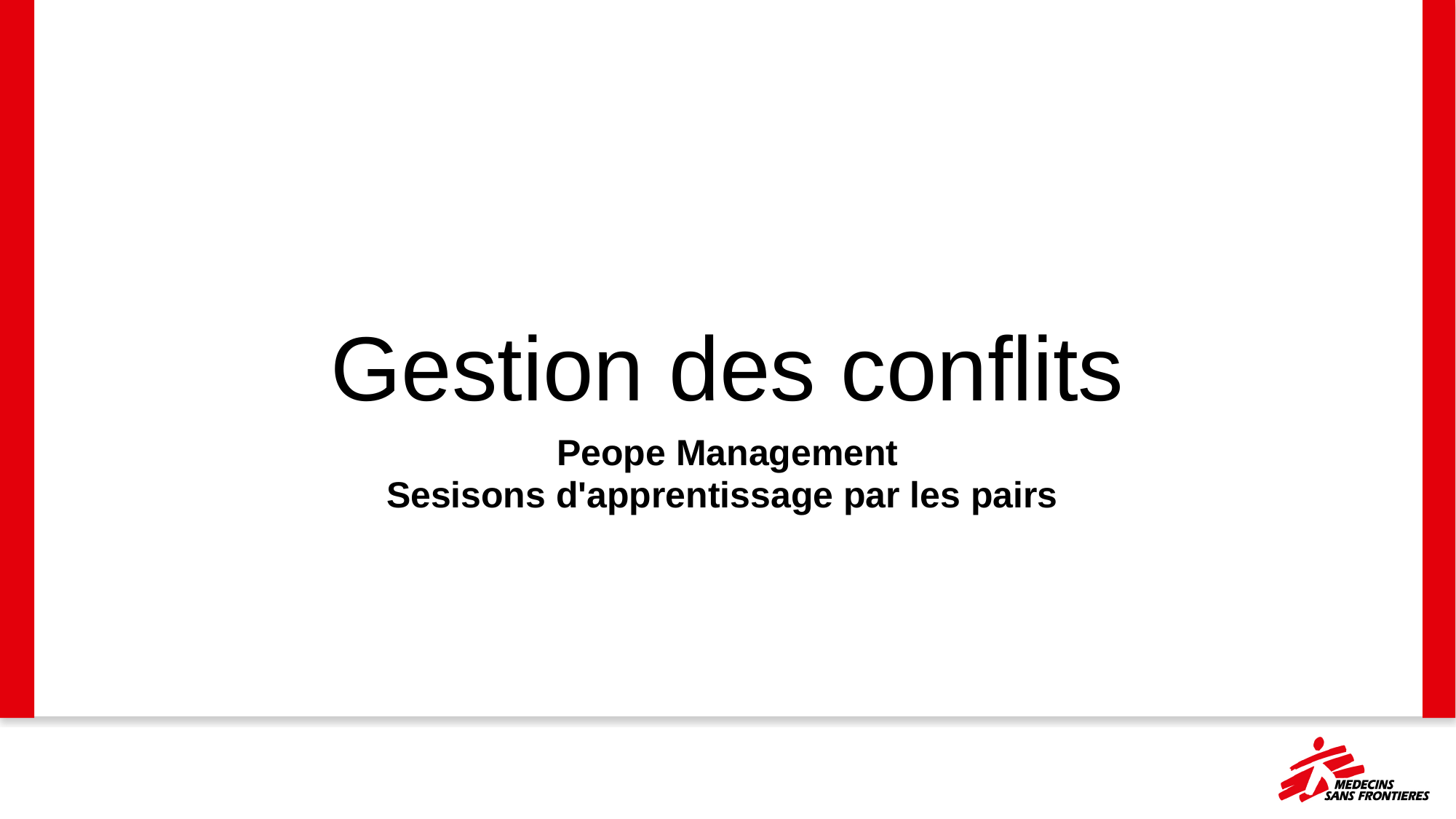

# Gestion des conflits
Peope Management
Sesisons d'apprentissage par les pairs